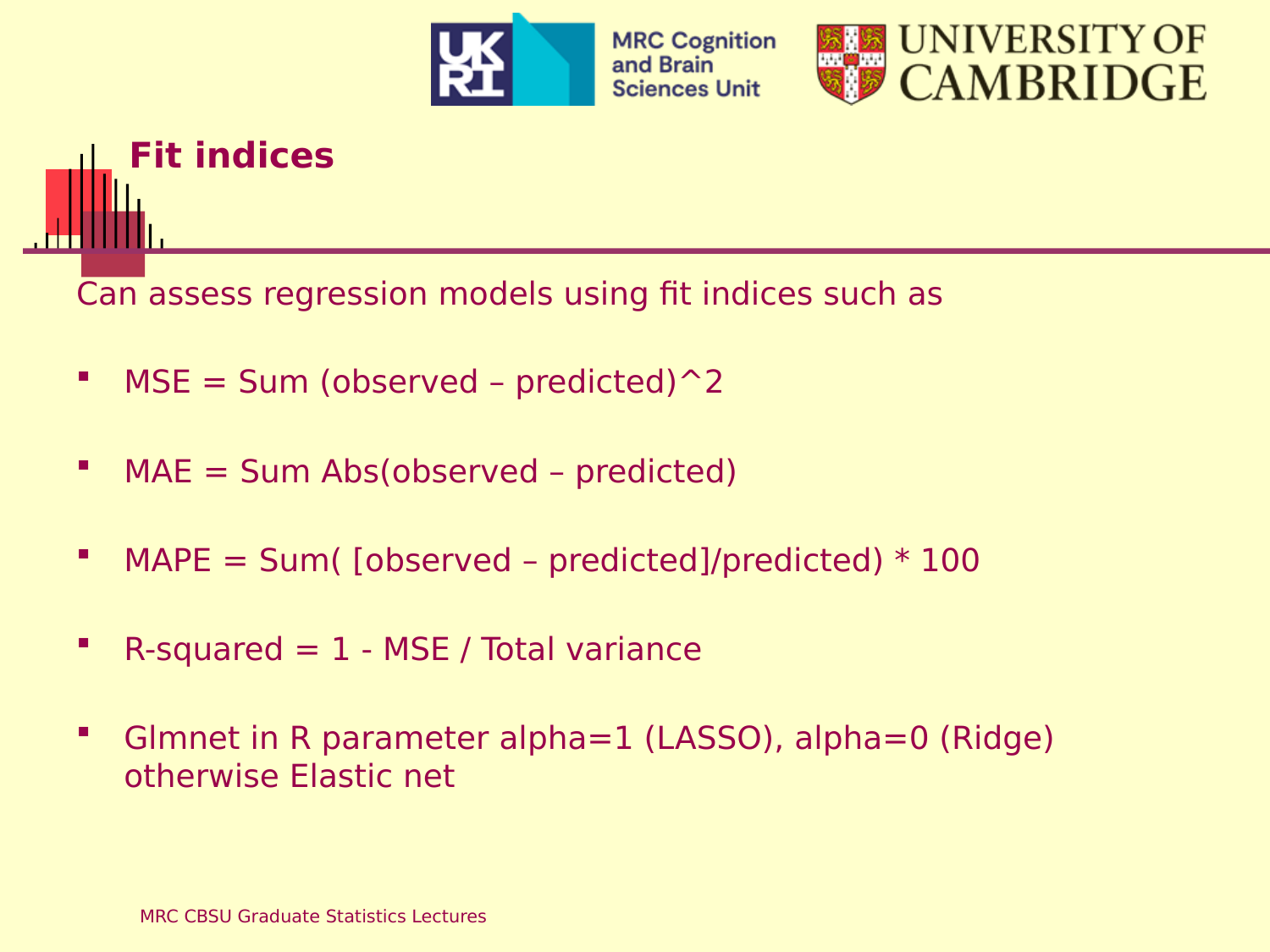

# Fit indices

Can assess regression models using fit indices such as

MSE = Sum (observed – predicted)^2

MAE = Sum Abs(observed – predicted)

MAPE = Sum( [observed – predicted]/predicted) * 100

R-squared = 1 - MSE / Total variance

Glmnet in R parameter alpha=1 (LASSO), alpha=0 (Ridge) otherwise Elastic net

MRC CBSU Graduate Statistics Lectures